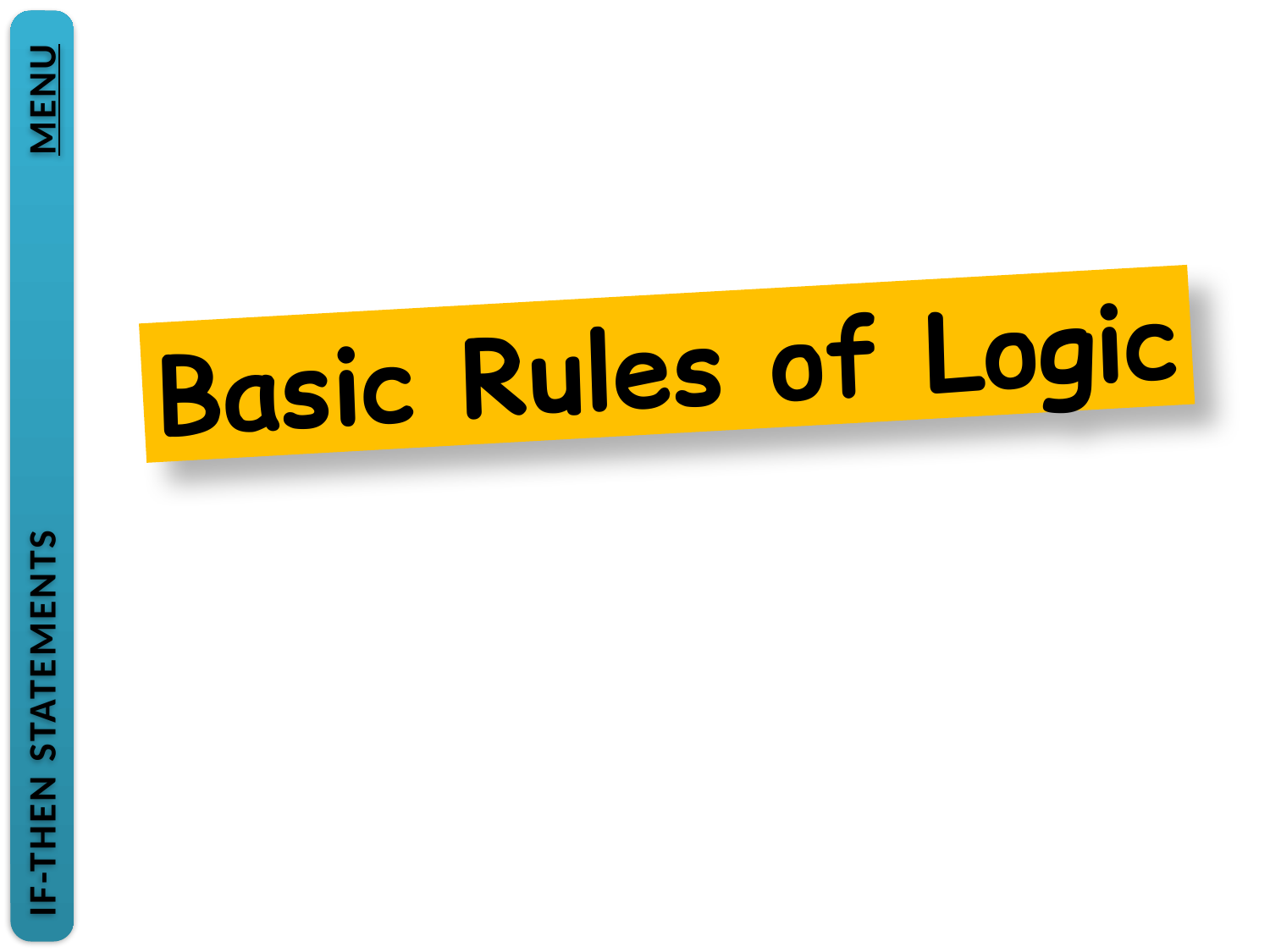

Basic Rules of Logic
IF-THEN STATEMENTS			MENU